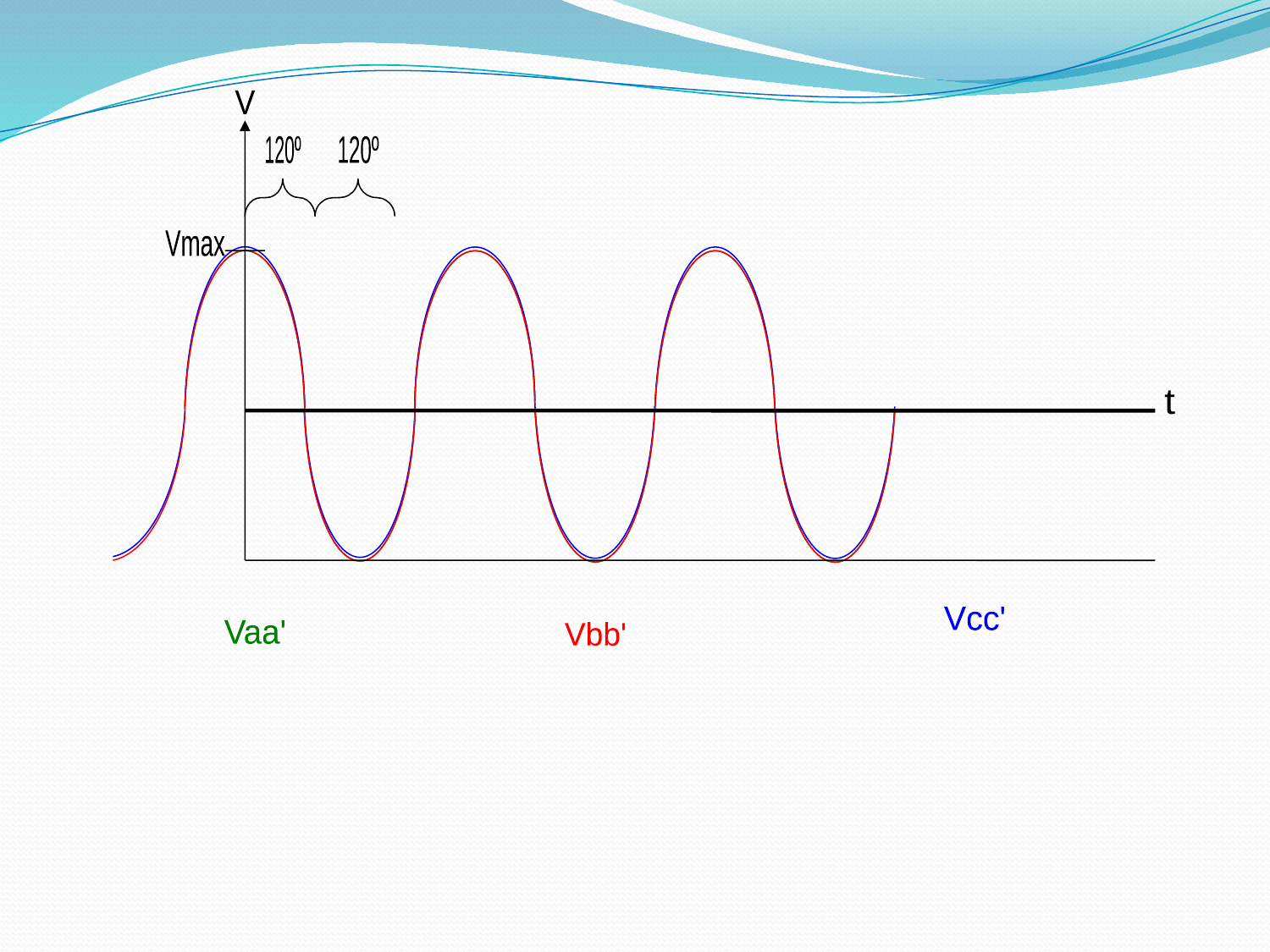

V

Vmax

t

120º

120º

Vcc'

Vbb'

Vaa'